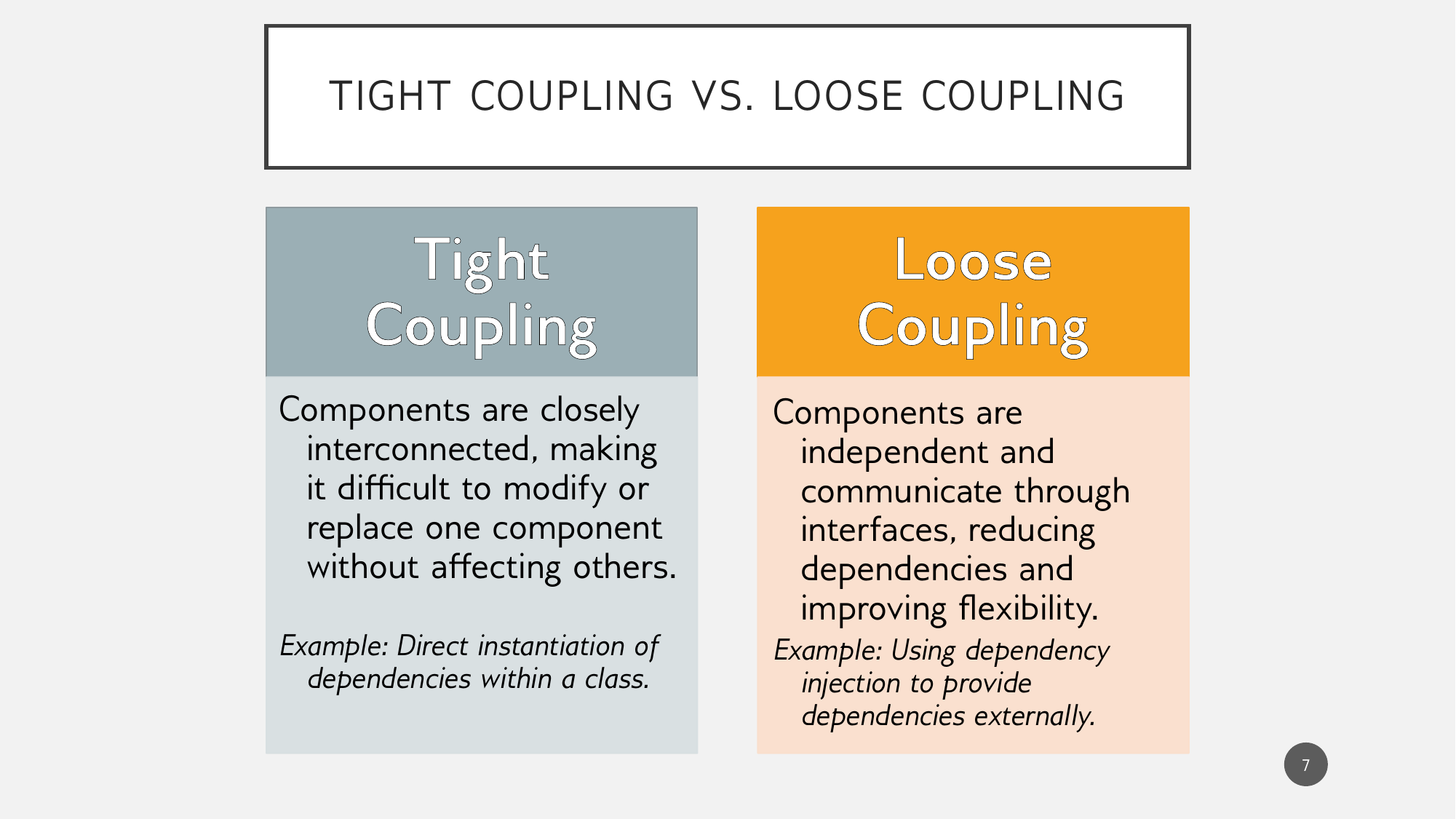

# Tight Coupling vs. Loose Coupling
Tight Coupling
Components are closely interconnected, making it difficult to modify or replace one component without affecting others.

Example: Direct instantiation of dependencies within a class.
Loose Coupling
Components are independent and communicate through interfaces, reducing dependencies and improving flexibility.
Example: Using dependency injection to provide dependencies externally.
7